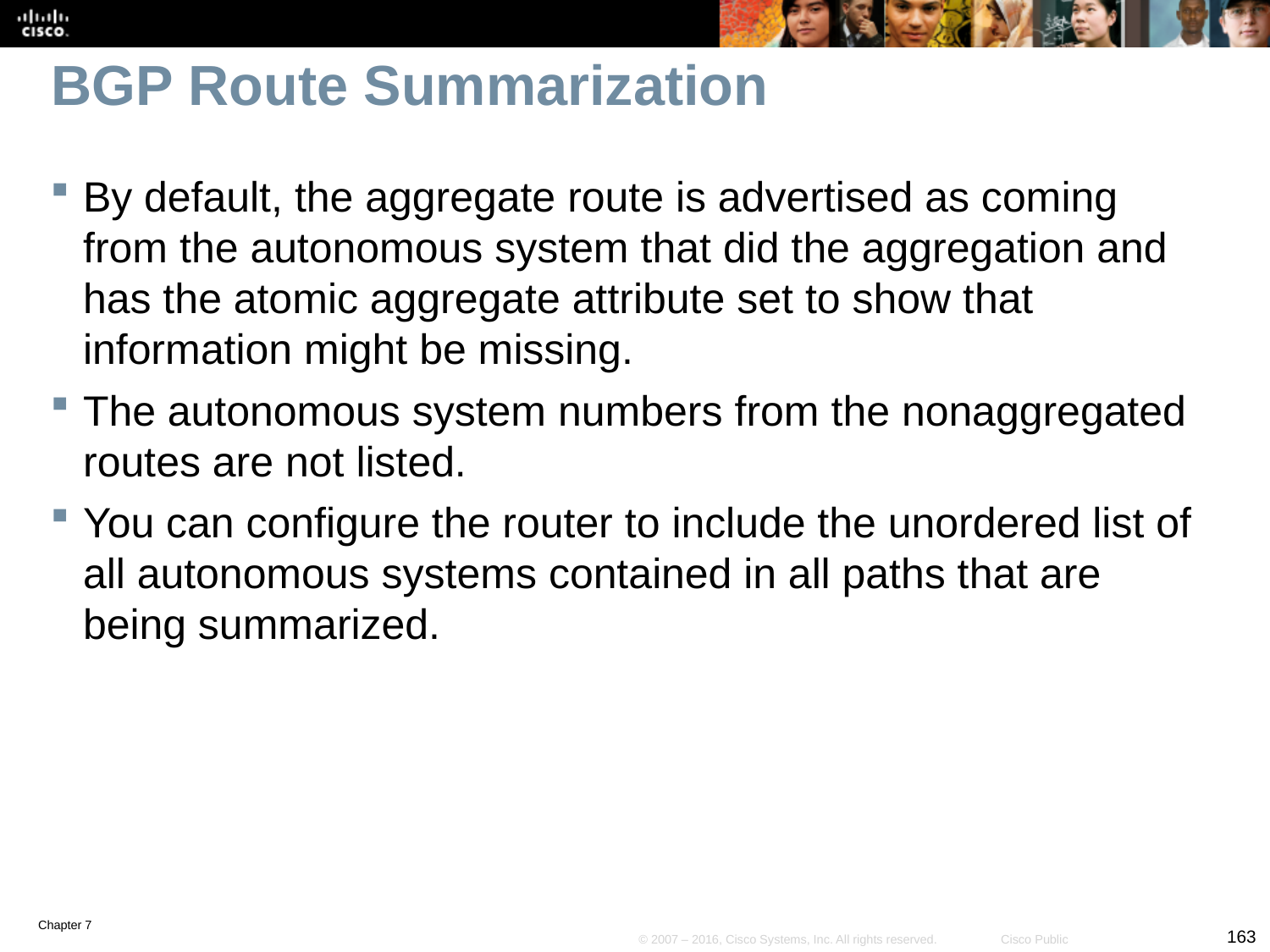

# BGP Route Summarization
By default, the aggregate route is advertised as coming from the autonomous system that did the aggregation and has the atomic aggregate attribute set to show that information might be missing.
The autonomous system numbers from the nonaggregated routes are not listed.
You can configure the router to include the unordered list of all autonomous systems contained in all paths that are being summarized.